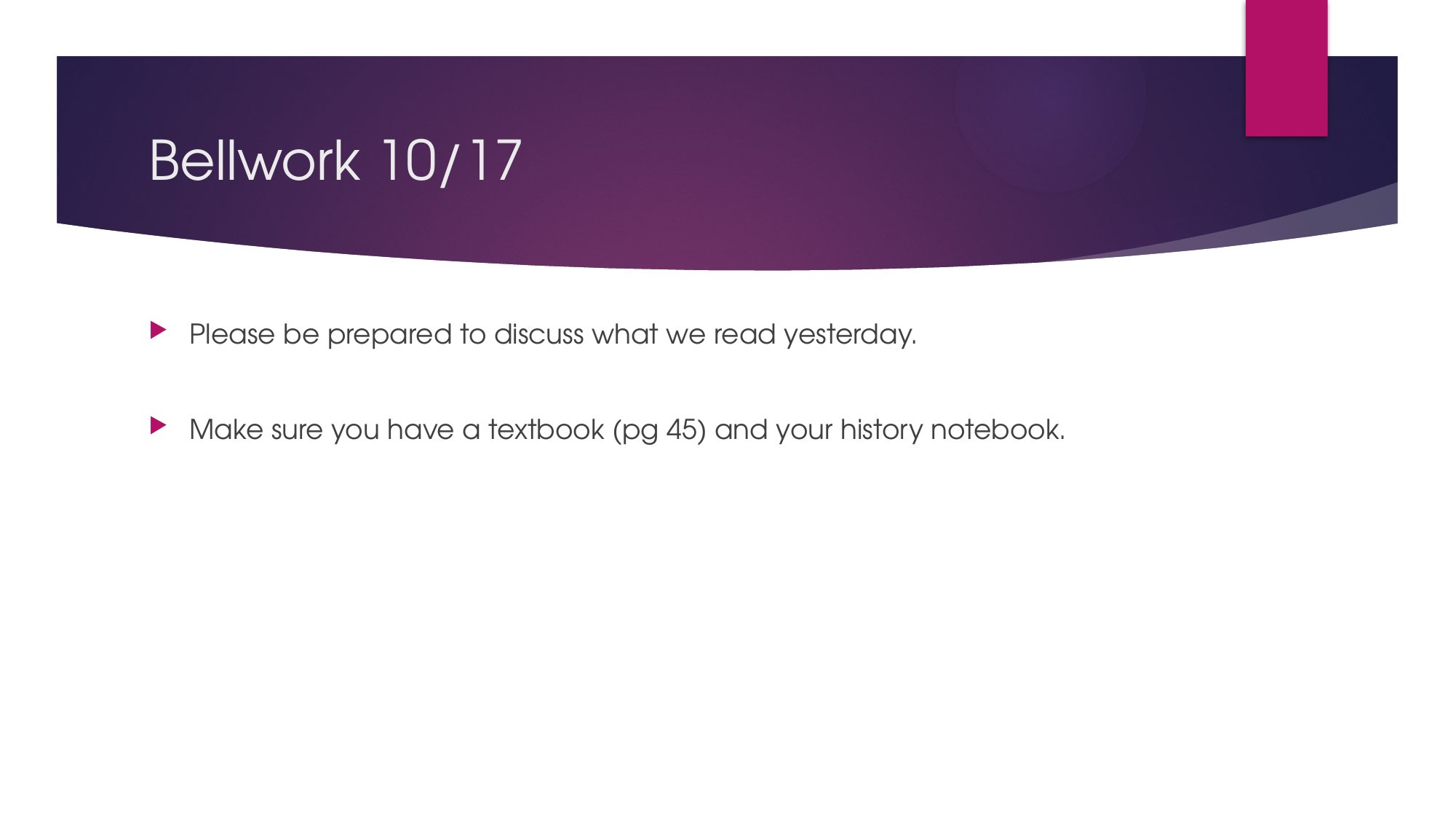

# Bellwork 10/17
Please be prepared to discuss what we read yesterday.

Make sure you have a textbook (pg 45) and your history notebook.